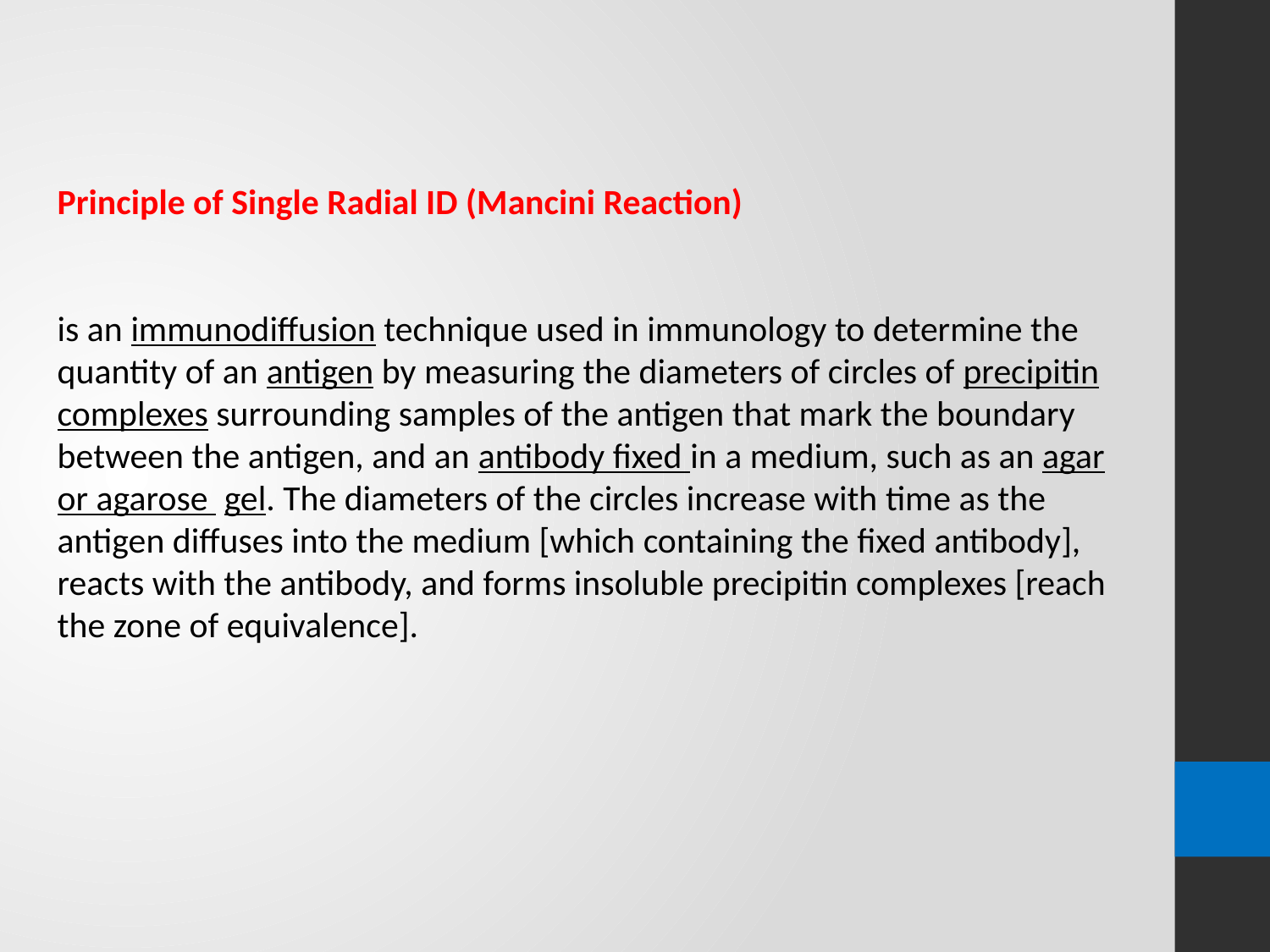

Principle of Single Radial ID (Mancini Reaction)

is an immunodiffusion technique used in immunology to determine the quantity of an antigen by measuring the diameters of circles of precipitin complexes surrounding samples of the antigen that mark the boundary between the antigen, and an antibody fixed in a medium, such as an agar or agarose  gel. The diameters of the circles increase with time as the antigen diffuses into the medium [which containing the fixed antibody], reacts with the antibody, and forms insoluble precipitin complexes [reach the zone of equivalence].